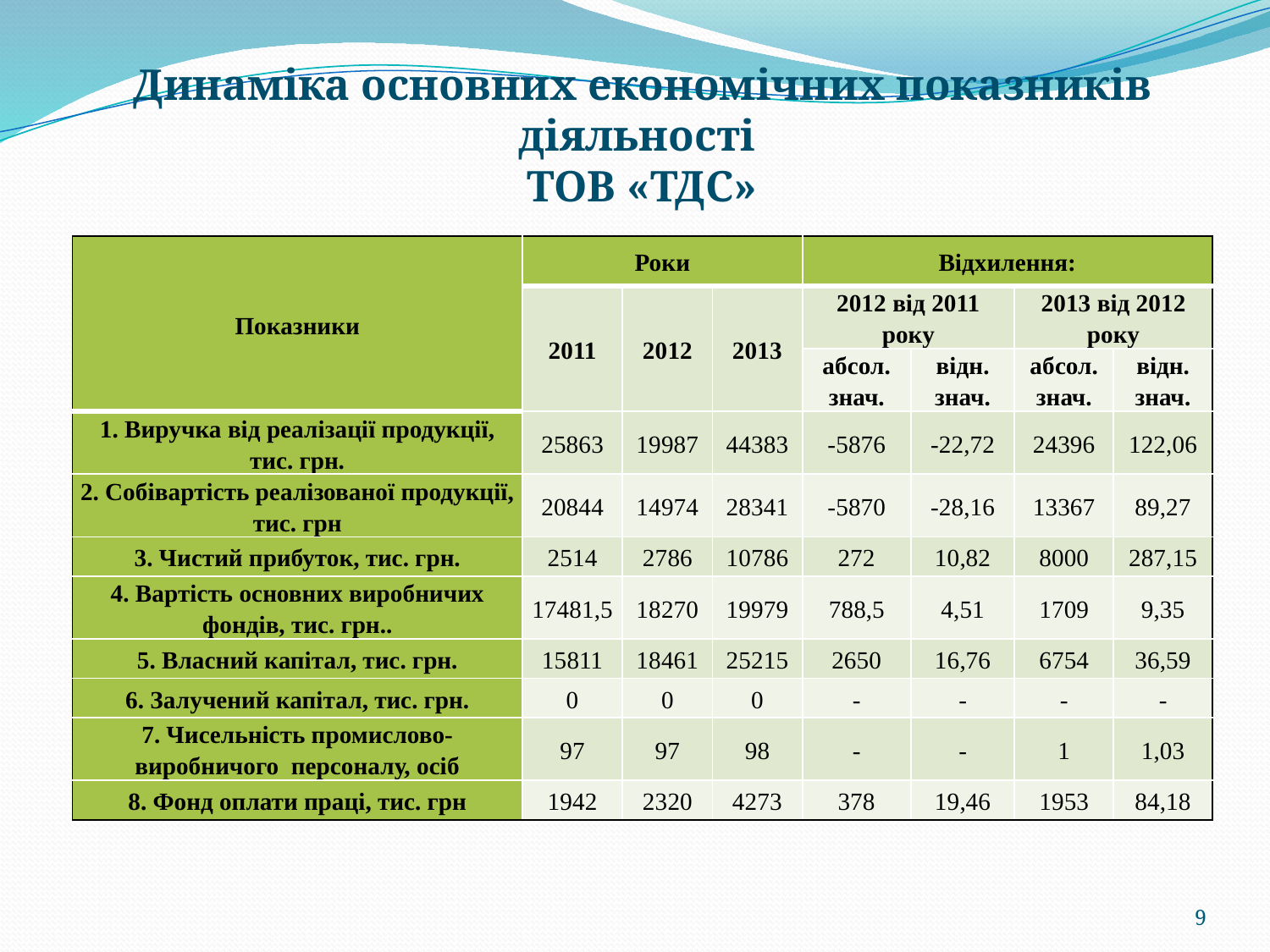

Динаміка основних економічних показників діяльності
ТОВ «ТДС»
| Показники | Роки |  |  | Відхилення: |  |  |  |
| --- | --- | --- | --- | --- | --- | --- | --- |
|  | 2011 | 2012 | 2013 | 2012 від 2011 року |  | 2013 від 2012 року |  |
|  |  |  |  | абсол. знач. | відн. знач. | абсол. знач. | відн. знач. |
| 1. Виручка від реалізації продукції, тис. грн. | 25863 | 19987 | 44383 | -5876 | -22,72 | 24396 | 122,06 |
| 2. Собівартість реалізованої продукції, тис. грн | 20844 | 14974 | 28341 | -5870 | -28,16 | 13367 | 89,27 |
| 3. Чистий прибуток, тис. грн. | 2514 | 2786 | 10786 | 272 | 10,82 | 8000 | 287,15 |
| 4. Вартість основних виробничих фондів, тис. грн.. | 17481,5 | 18270 | 19979 | 788,5 | 4,51 | 1709 | 9,35 |
| 5. Власний капітал, тис. грн. | 15811 | 18461 | 25215 | 2650 | 16,76 | 6754 | 36,59 |
| 6. Залучений капітал, тис. грн. | 0 | 0 | 0 | - | - | - | - |
| 7. Чисельність промислово-виробничого персоналу, осіб | 97 | 97 | 98 | - | - | 1 | 1,03 |
| 8. Фонд оплати праці, тис. грн | 1942 | 2320 | 4273 | 378 | 19,46 | 1953 | 84,18 |
9